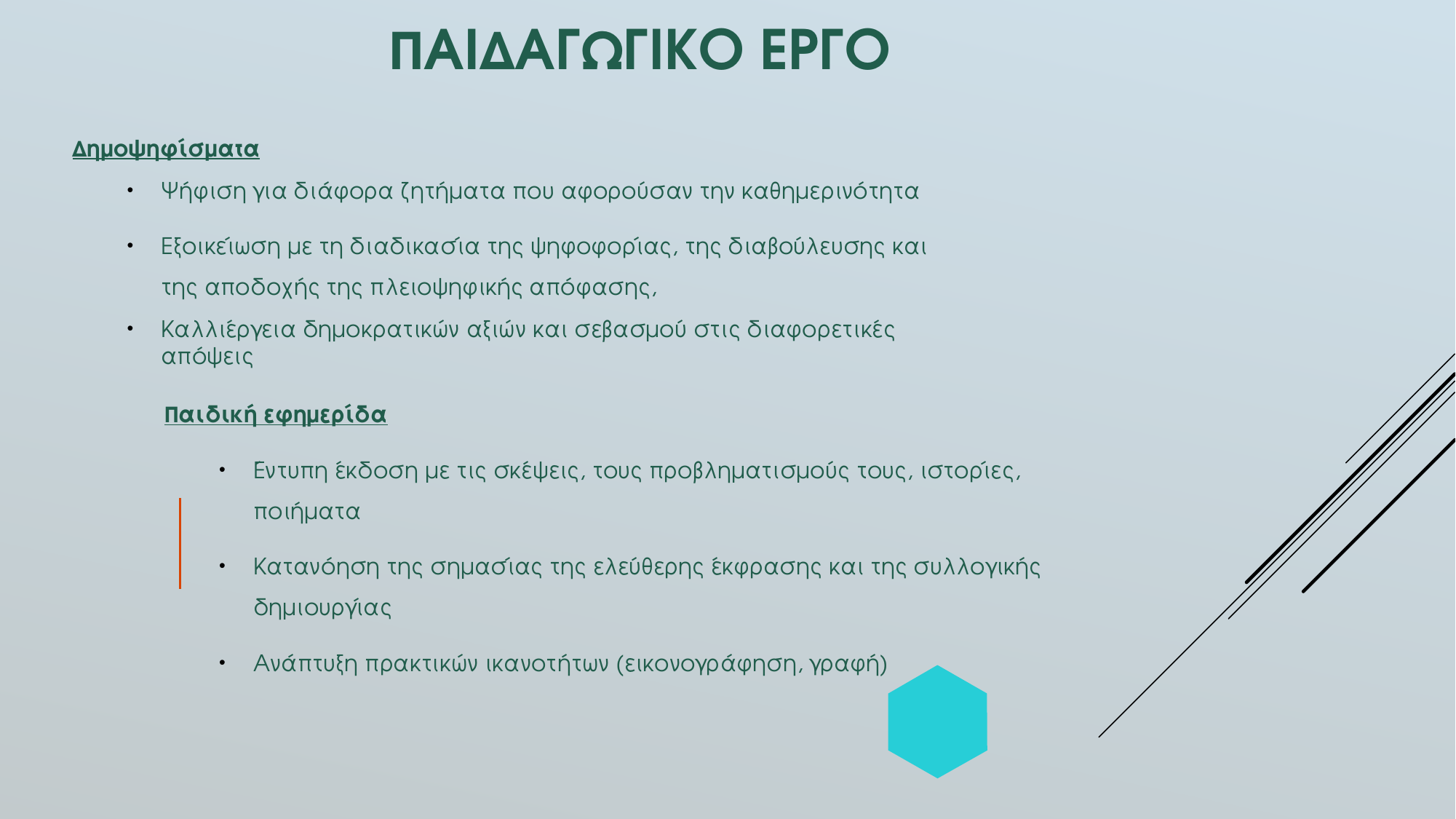

# Παιδαγωγικο εργο
Δημοψηφίσματα
Ψήφιση για διάφορα ζητήματα που αφορούσαν την καθημερινότητα
Εξοικείωση με τη διαδικασία της ψηφοφορίας, της διαβούλευσης και της αποδοχής της πλειοψηφικής απόφασης,
Καλλιέργεια δημοκρατικών αξιών και σεβασμού στις διαφορετικές απόψεις
Παιδική εφημερίδα
Έντυπη έκδοση με τις σκέψεις, τους προβληματισμούς τους, ιστορίες, ποιήματα
Κατανόηση της σημασίας της ελεύθερης έκφρασης και της συλλογικής δημιουργίας
Ανάπτυξη πρακτικών ικανοτήτων (εικονογράφηση, γραφή)